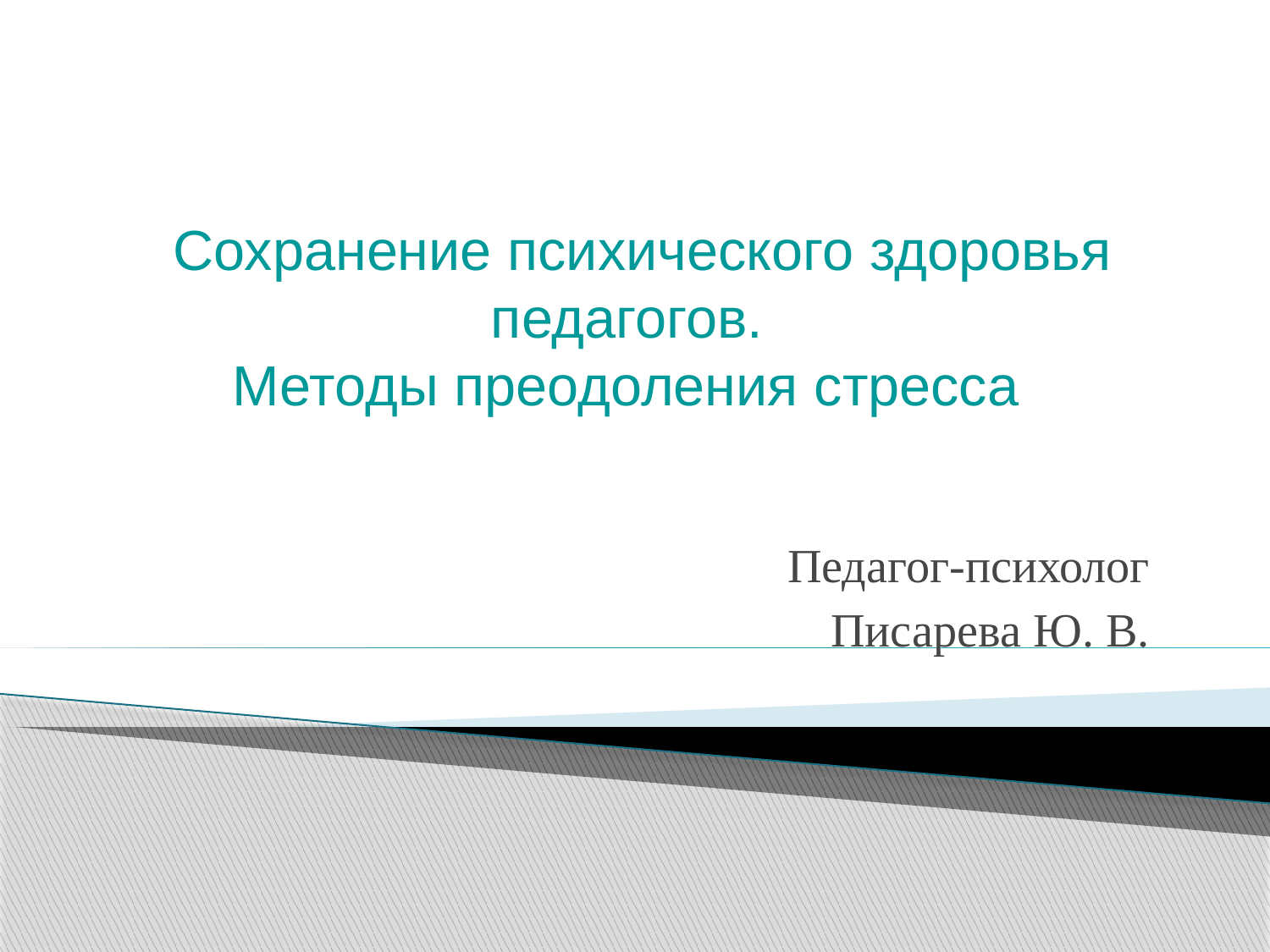

# Сохранение психического здоровья педагогов. Методы преодоления стресса
Педагог-психолог
Писарева Ю. В.